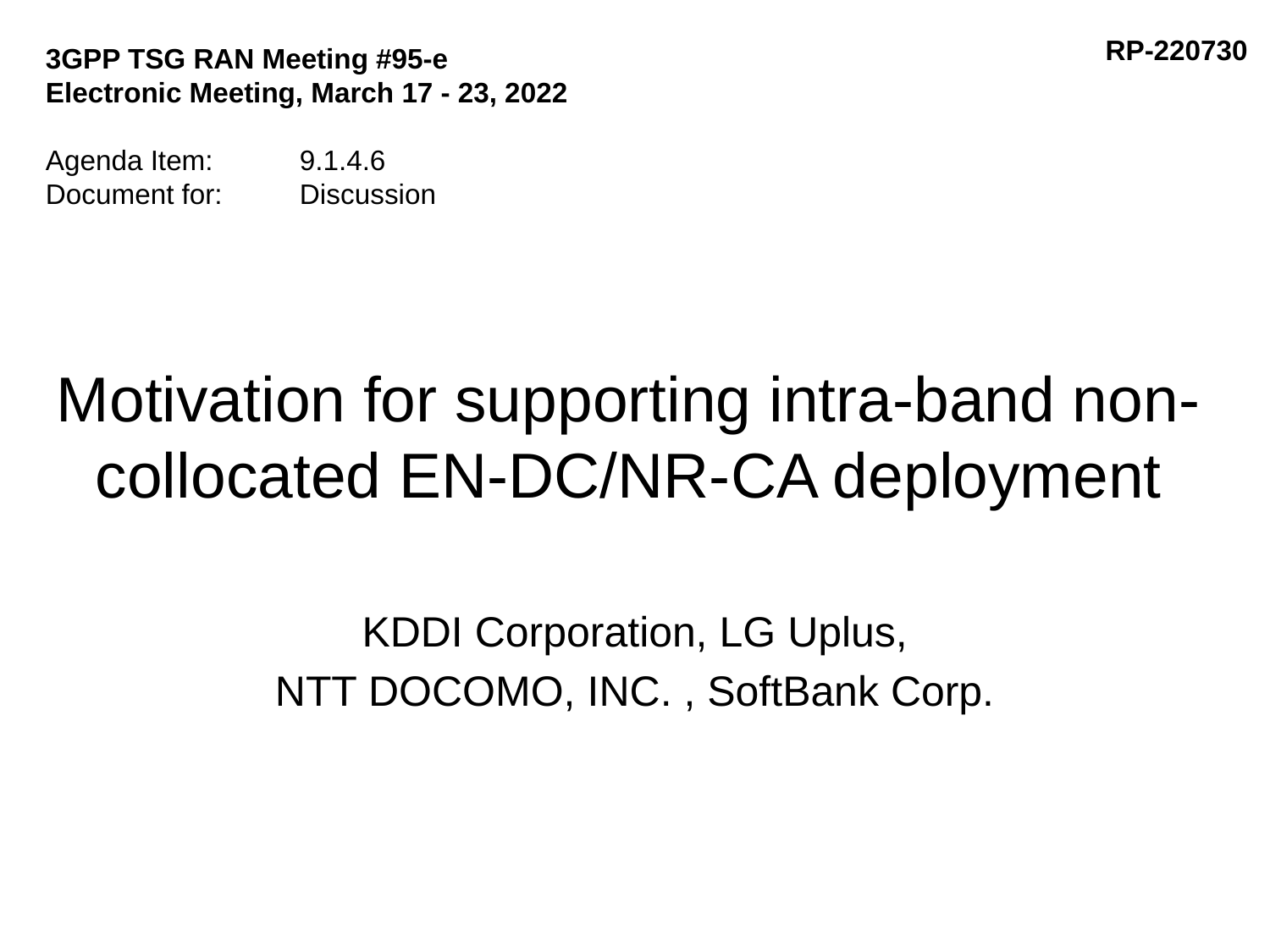

RP-220730
3GPP TSG RAN Meeting #95-e
Electronic Meeting, March 17 - 23, 2022

Agenda Item:	9.1.4.6
Document for:	Discussion
# Motivation for supporting intra-band non-collocated EN-DC/NR-CA deployment
KDDI Corporation, LG Uplus,
NTT DOCOMO, INC. , SoftBank Corp.